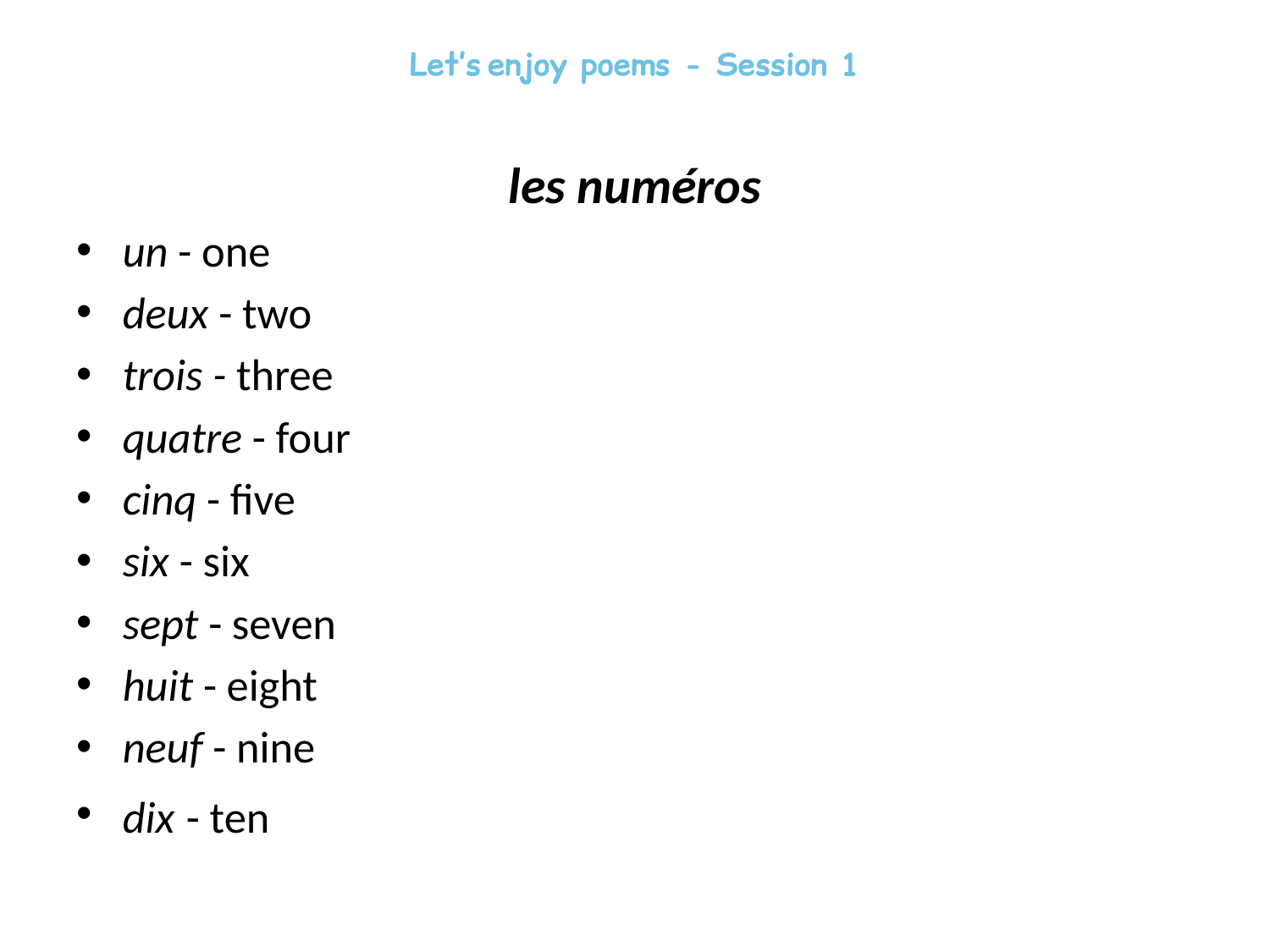

# Let’s enjoy poems - Session 1
les numéros
un - one
deux - two
trois - three
quatre - four
cinq - five
six - six
sept - seven
huit - eight
neuf - nine
dix - ten